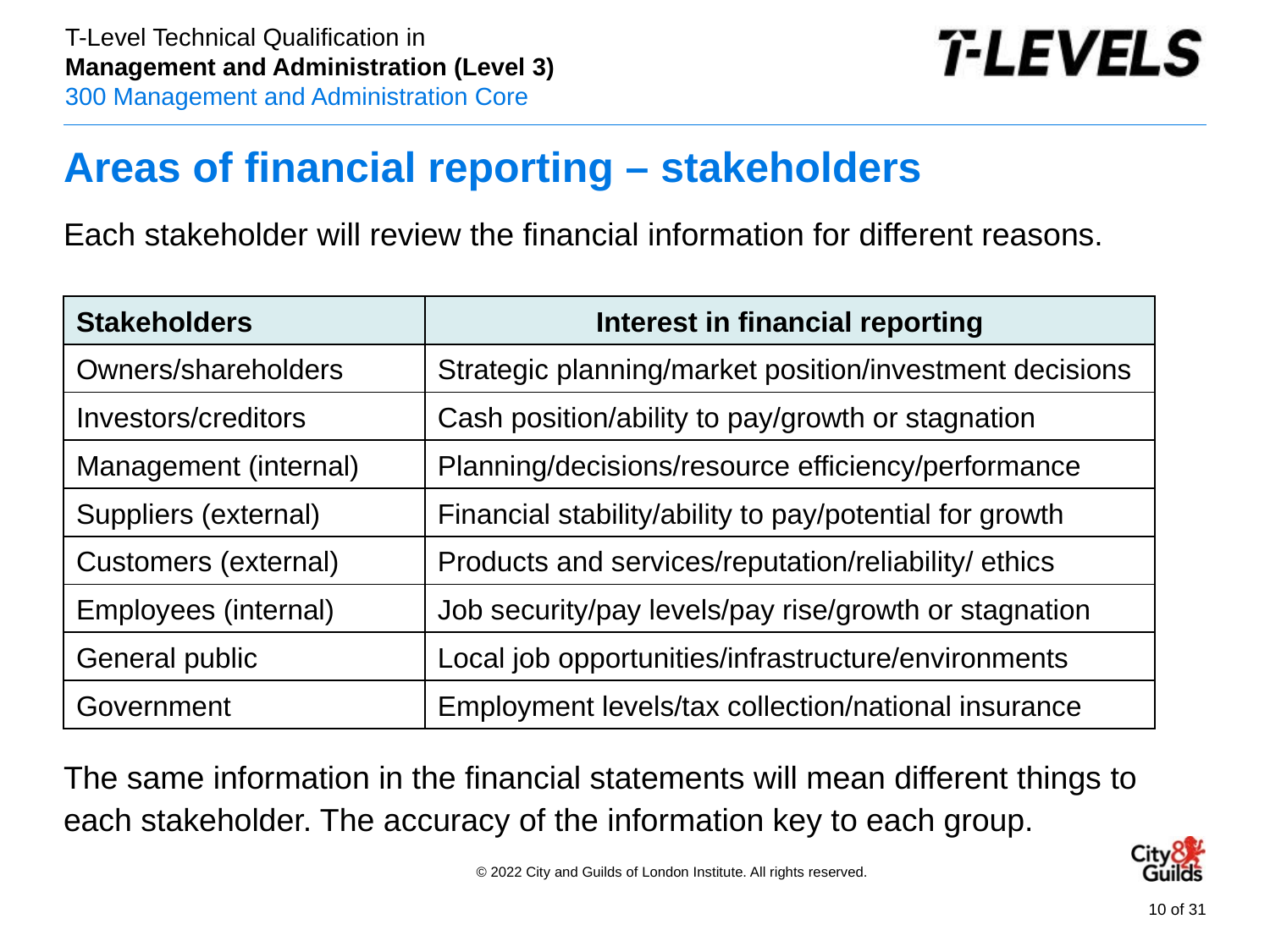

# Areas of financial reporting – stakeholders
Each stakeholder will review the financial information for different reasons.

The same information in the financial statements will mean different things to each stakeholder. The accuracy of the information key to each group.

| Stakeholders | Interest in financial reporting |
| --- | --- |
| Owners/shareholders | Strategic planning/market position/investment decisions |
| Investors/creditors | Cash position/ability to pay/growth or stagnation |
| Management (internal) | Planning/decisions/resource efficiency/performance |
| Suppliers (external) | Financial stability/ability to pay/potential for growth |
| Customers (external) | Products and services/reputation/reliability/ ethics |
| Employees (internal) | Job security/pay levels/pay rise/growth or stagnation |
| General public | Local job opportunities/infrastructure/environments |
| Government | Employment levels/tax collection/national insurance |